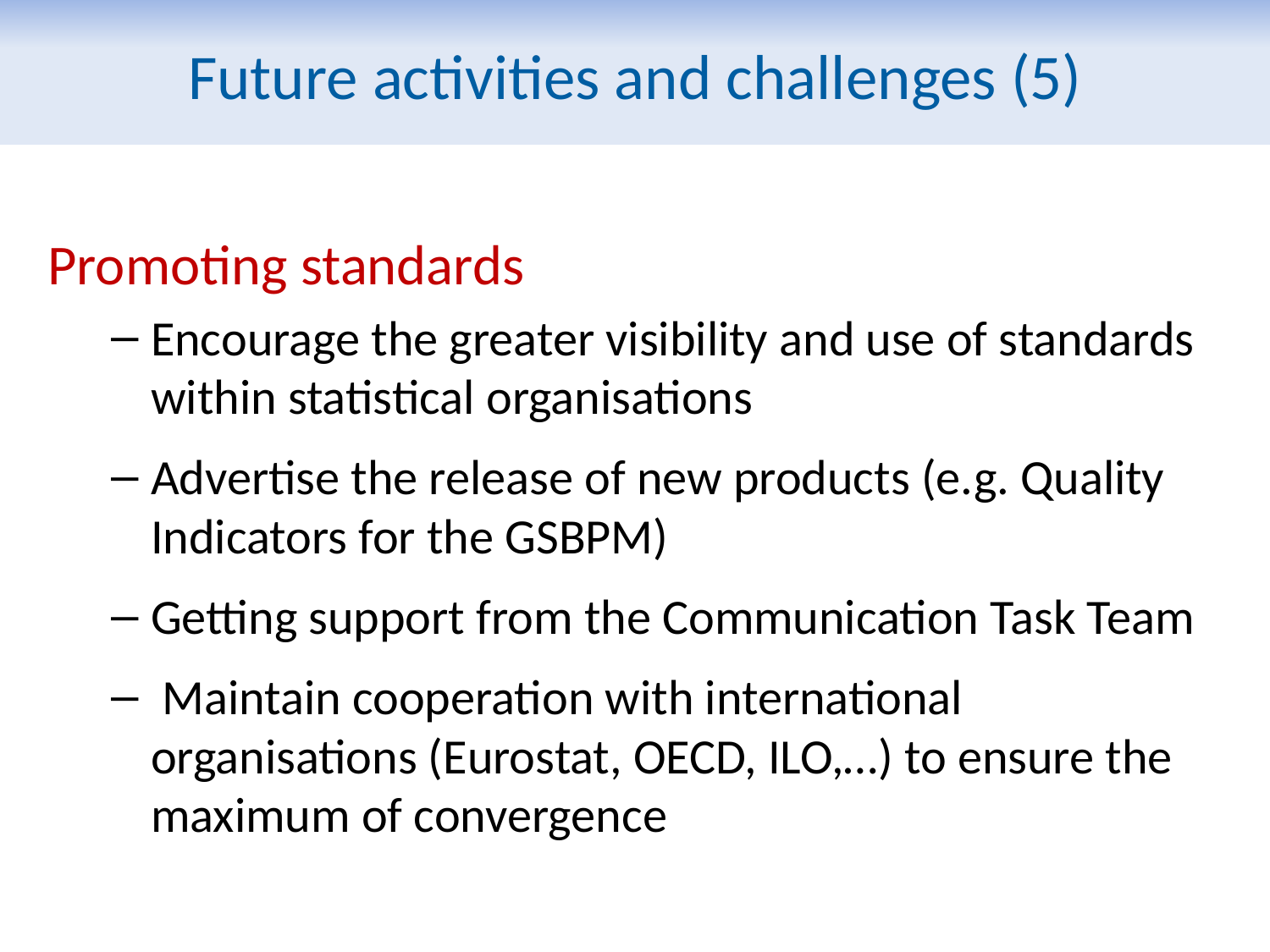

Future activities and challenges (5)

Promoting standards
Encourage the greater visibility and use of standards within statistical organisations
Advertise the release of new products (e.g. Quality Indicators for the GSBPM)
Getting support from the Communication Task Team
 Maintain cooperation with international organisations (Eurostat, OECD, ILO,…) to ensure the maximum of convergence